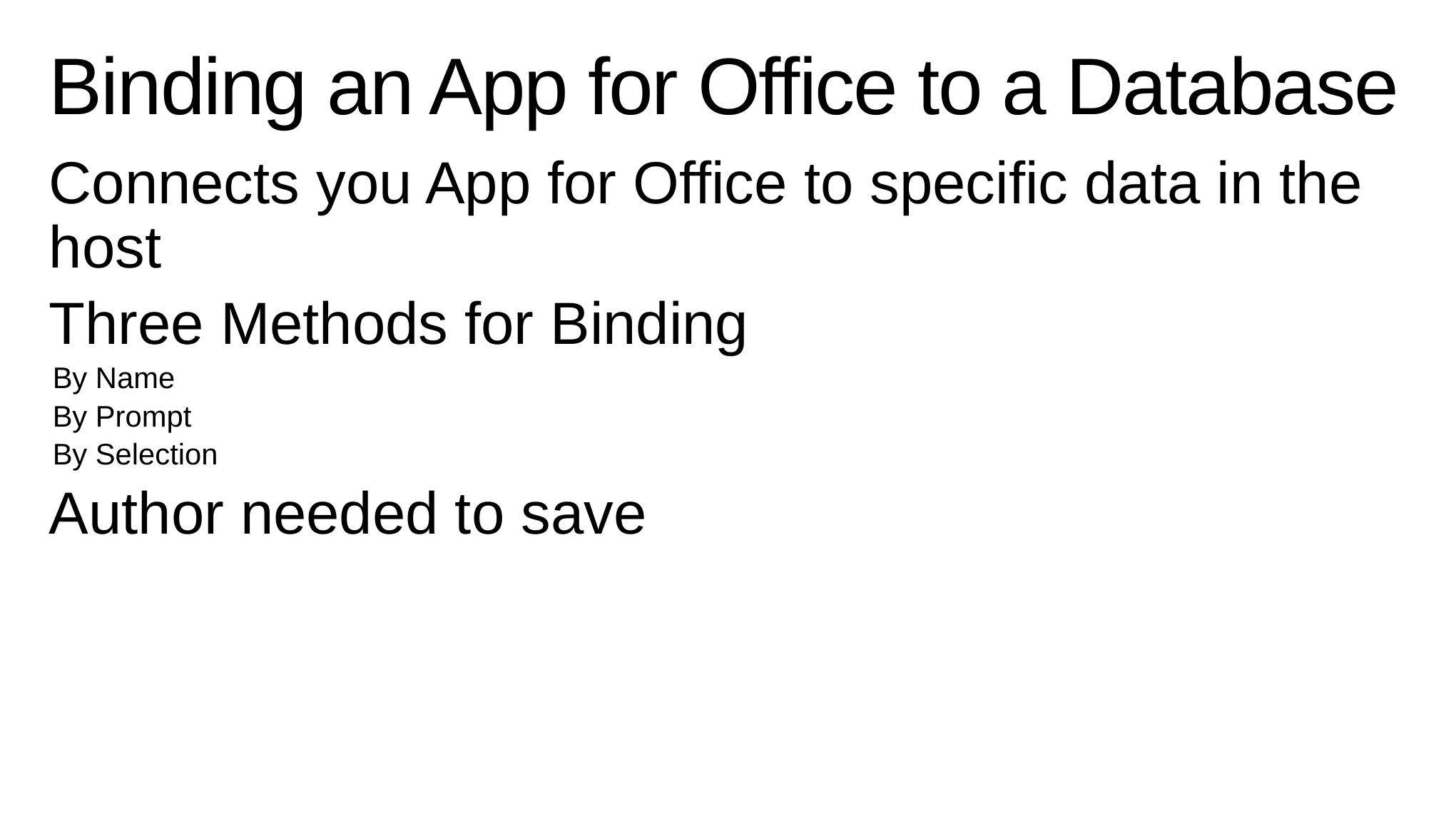

# Binding an App for Office to a Database
Connects you App for Office to specific data in the host
Three Methods for Binding
By Name
By Prompt
By Selection
Author needed to save